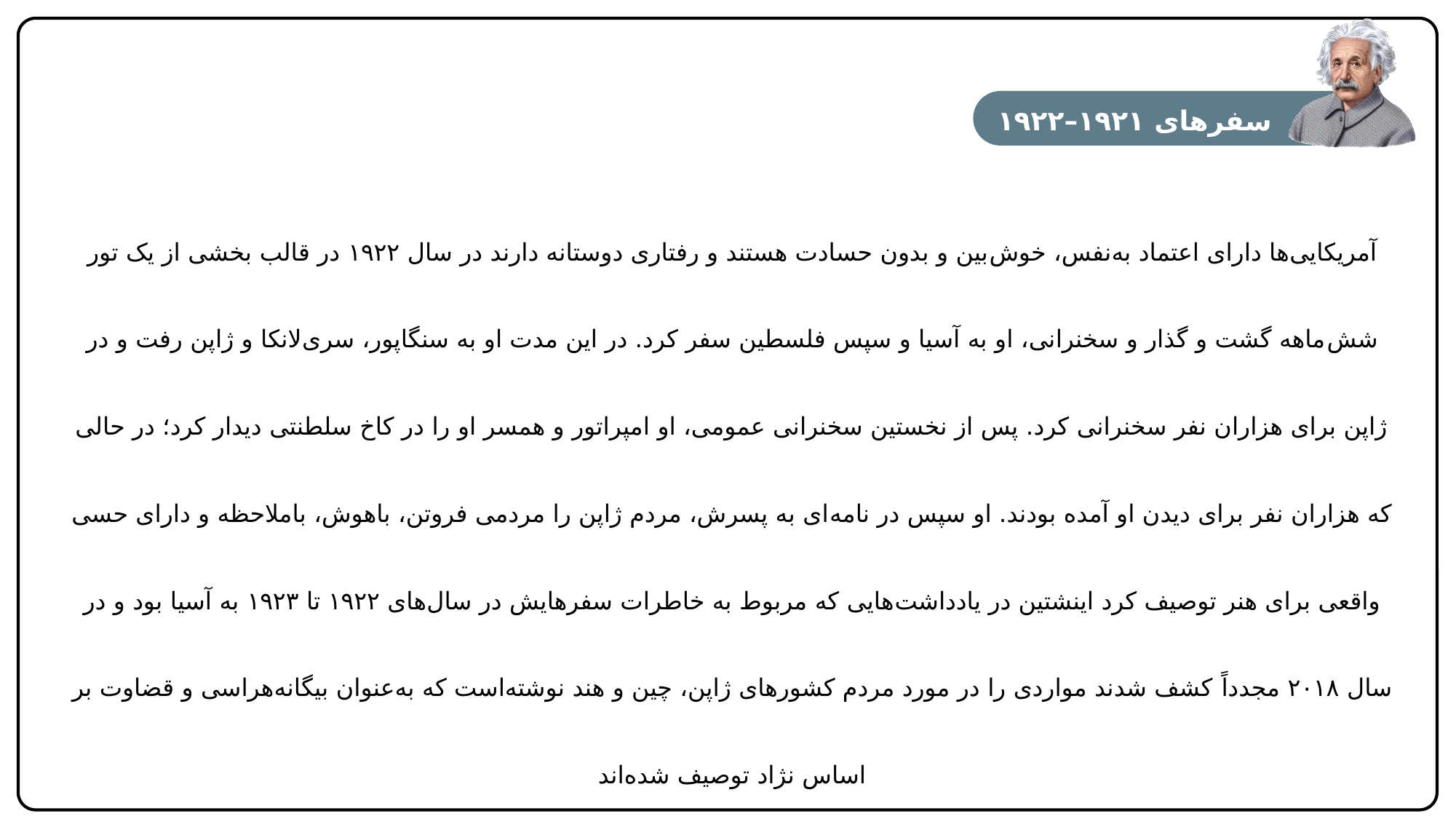

۱۹۲۲–۱۹۲۱ سفرهای خارجی
آمریکایی‌ها دارای اعتماد به‌نفس، خوش‌بین و بدون حسادت هستند و رفتاری دوستانه دارند در سال ۱۹۲۲ در قالب بخشی از یک تور شش‌ماهه گشت و گذار و سخنرانی، او به آسیا و سپس فلسطین سفر کرد. در این مدت او به سنگاپور، سری‌لانکا و ژاپن رفت و در ژاپن برای هزاران نفر سخنرانی کرد. پس از نخستین سخنرانی عمومی، او امپراتور و همسر او را در کاخ سلطنتی دیدار کرد؛ در حالی که هزاران نفر برای دیدن او آمده بودند. او سپس در نامه‌ای به پسرش، مردم ژاپن را مردمی فروتن، باهوش، باملاحظه و دارای حسی واقعی برای هنر توصیف کرد اینشتین در یادداشت‌هایی که مربوط به خاطرات سفرهایش در سال‌های ۱۹۲۲ تا ۱۹۲۳ به آسیا بود و در سال ۲۰۱۸ مجدداً کشف شدند مواردی را در مورد مردم کشورهای ژاپن، چین و هند نوشته‌است که به‌عنوان بیگانه‌هراسی و قضاوت بر اساس نژاد توصیف شده‌اند